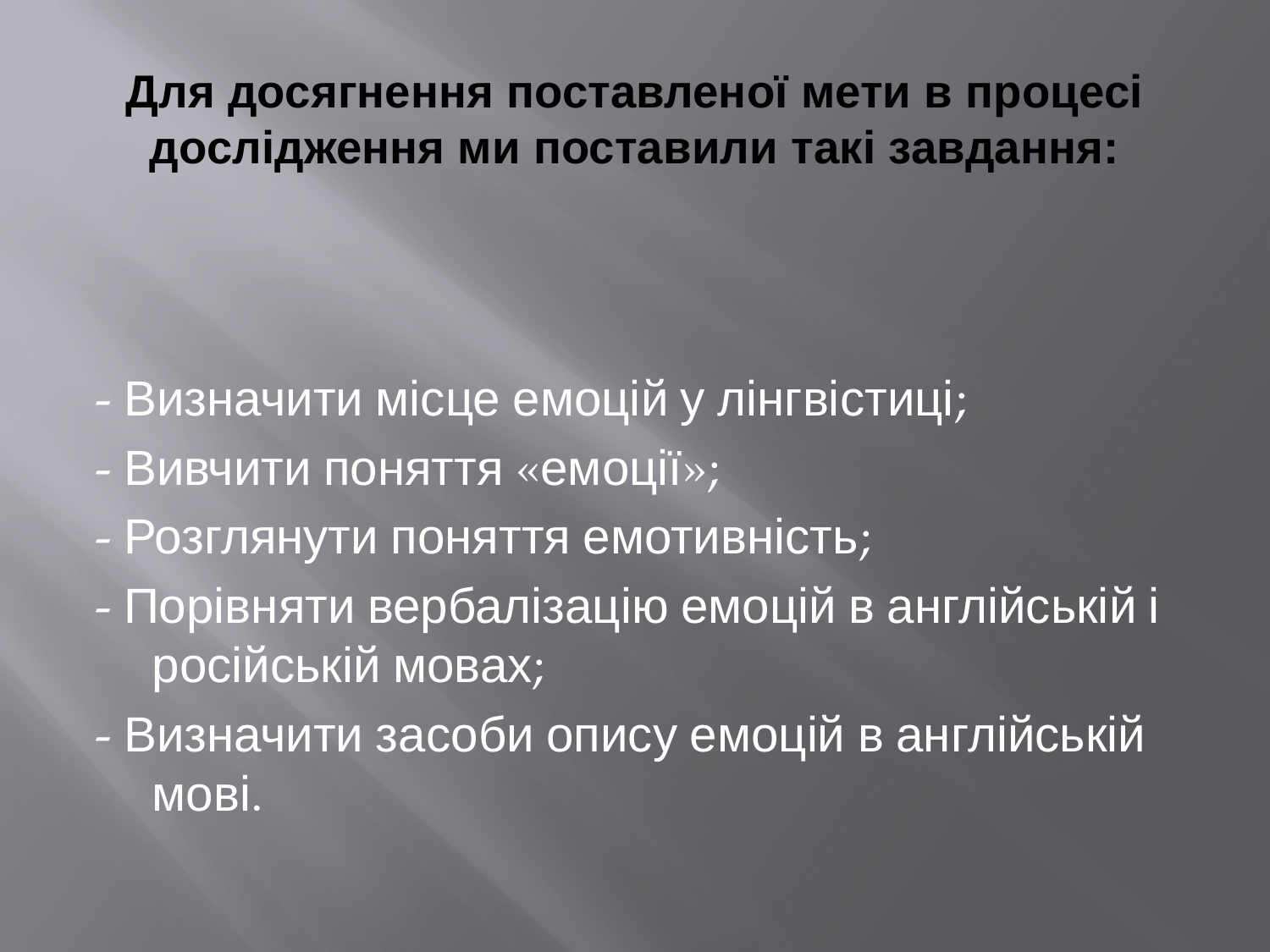

# Для досягнення поставленої мети в процесі дослідження ми поставили такі завдання:

- Визначити місце емоцій у лінгвістиці;
- Вивчити поняття «емоції»;
- Розглянути поняття емотивність;
- Порівняти вербалізацію емоцій в англійській і російській мовах;
- Визначити засоби опису емоцій в англійській мові.